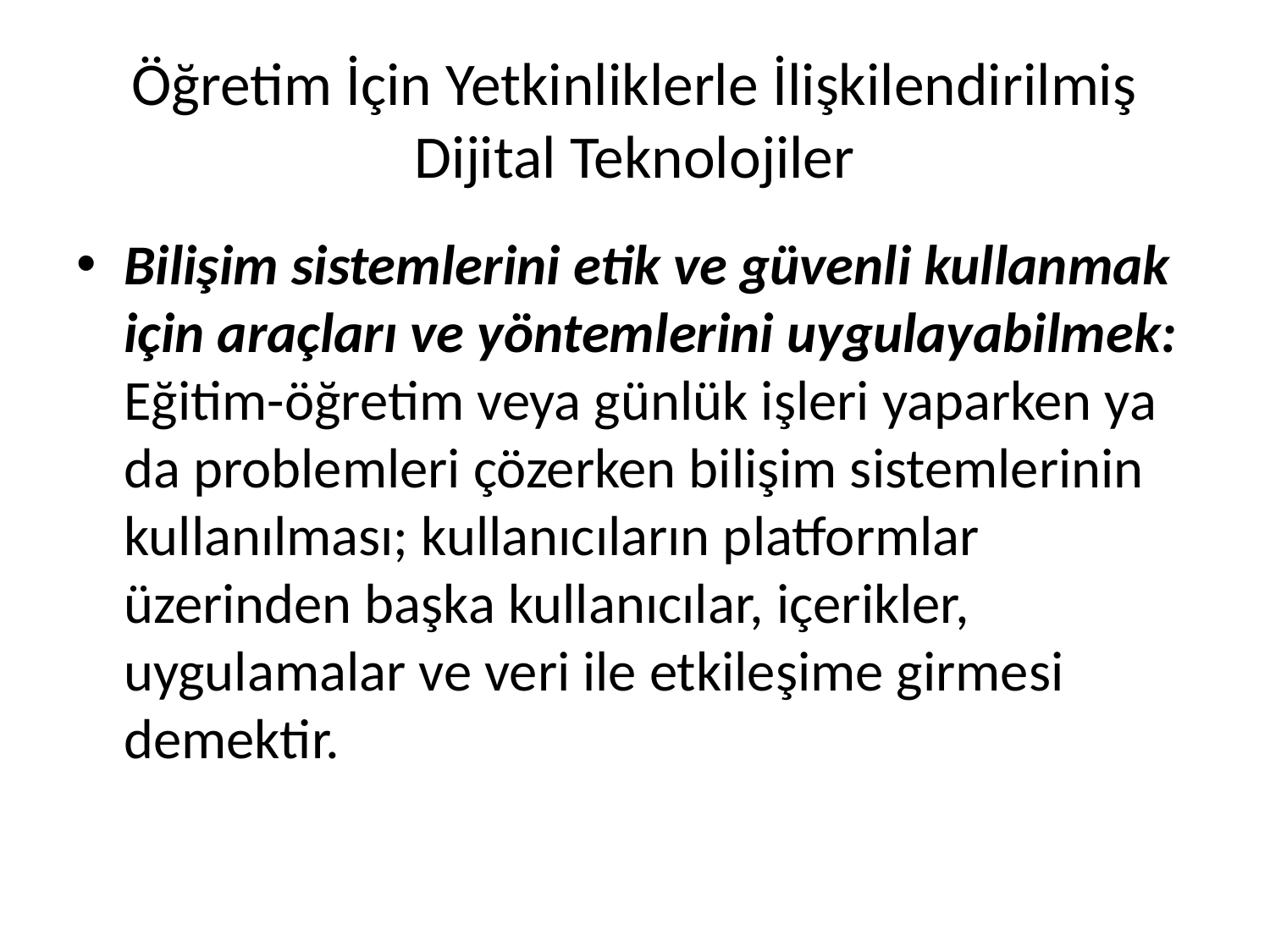

# Öğretim İçin Yetkinliklerle İlişkilendirilmiş Dijital Teknolojiler
Bilişim sistemlerini etik ve güvenli kullanmak için araçları ve yöntemlerini uygulayabilmek: Eğitim-öğretim veya günlük işleri yaparken ya da problemleri çözerken bilişim sistemlerinin kullanılması; kullanıcıların platformlar üzerinden başka kullanıcılar, içerikler, uygulamalar ve veri ile etkileşime girmesi demektir.